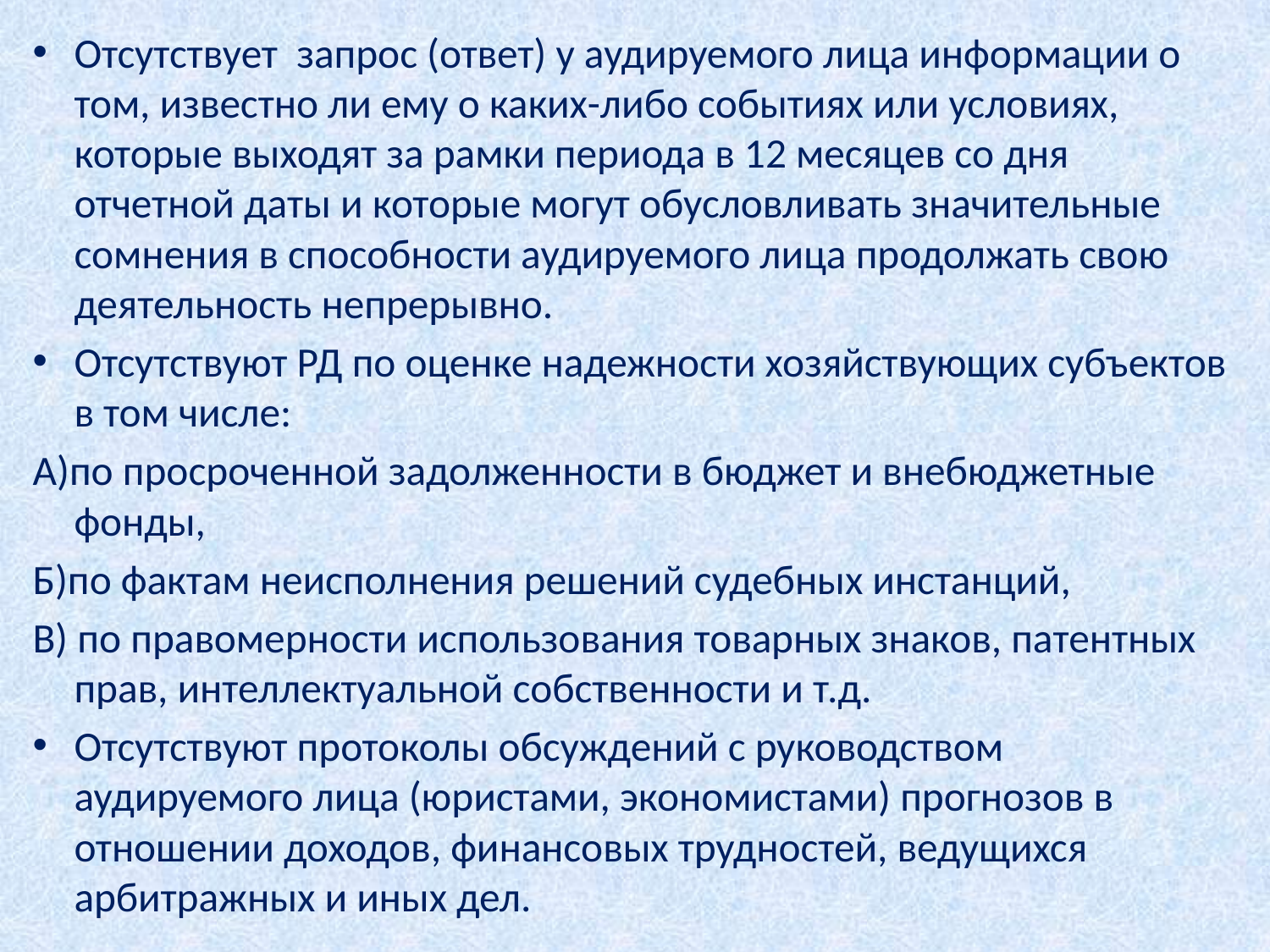

#
Отсутствует  запрос (ответ) у аудируемого лица информации о том, известно ли ему о каких-либо событиях или условиях, которые выходят за рамки периода в 12 месяцев со дня отчетной даты и которые могут обусловливать значительные сомнения в способности аудируемого лица продолжать свою деятельность непрерывно.
Отсутствуют РД по оценке надежности хозяйствующих субъектов в том числе:
А)по просроченной задолженности в бюджет и внебюджетные фонды,
Б)по фактам неисполнения решений судебных инстанций,
В) по правомерности использования товарных знаков, патентных прав, интеллектуальной собственности и т.д.
Отсутствуют протоколы обсуждений с руководством аудируемого лица (юристами, экономистами) прогнозов в отношении доходов, финансовых трудностей, ведущихся арбитражных и иных дел.